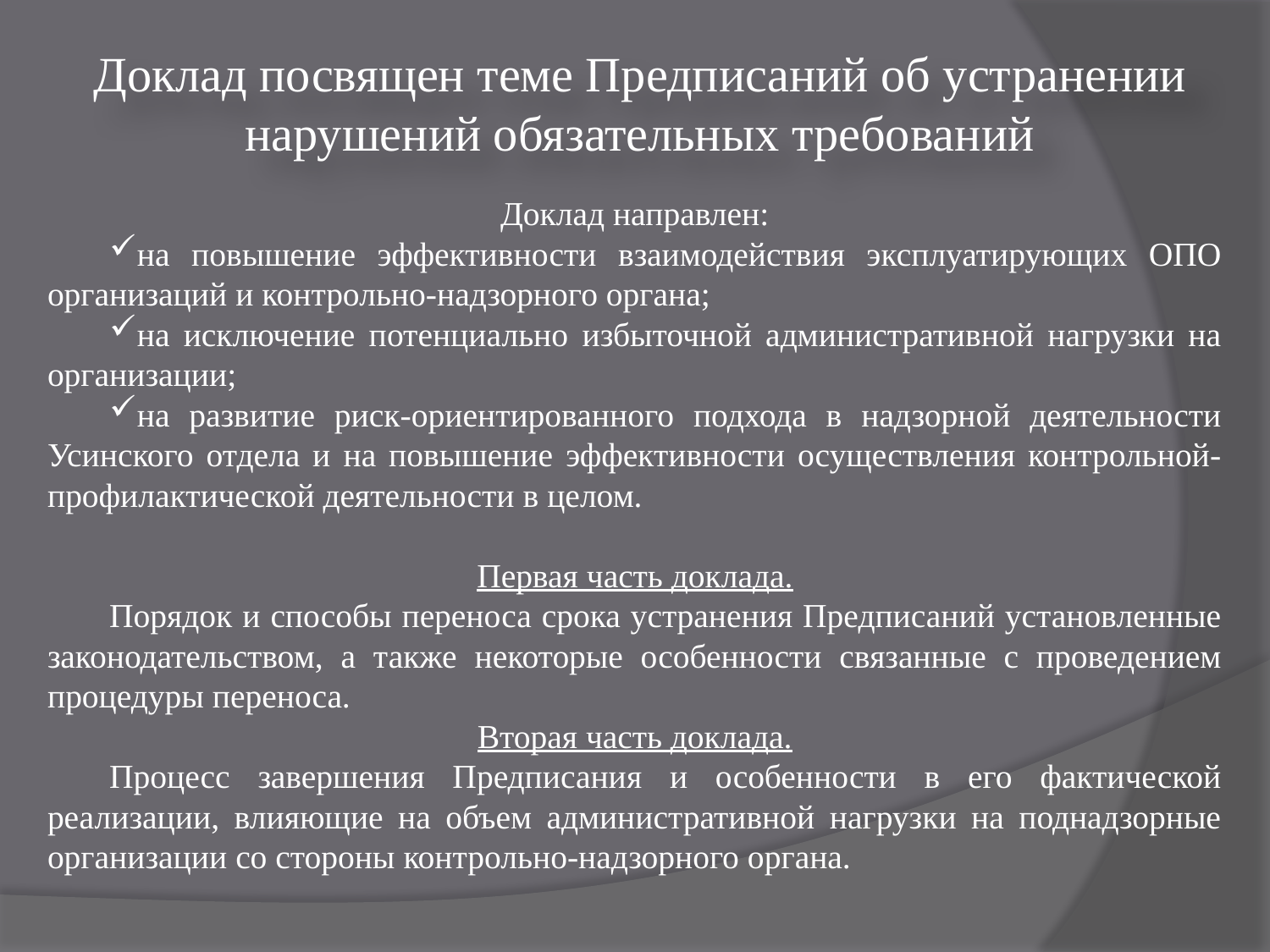

# Доклад посвящен теме Предписаний об устранении нарушений обязательных требований
Доклад направлен:
на повышение эффективности взаимодействия эксплуатирующих ОПО организаций и контрольно-надзорного органа;
на исключение потенциально избыточной административной нагрузки на организации;
на развитие риск-ориентированного подхода в надзорной деятельности Усинского отдела и на повышение эффективности осуществления контрольной-профилактической деятельности в целом.

Первая часть доклада.
Порядок и способы переноса срока устранения Предписаний установленные законодательством, а также некоторые особенности связанные с проведением процедуры переноса.
Вторая часть доклада.
Процесс завершения Предписания и особенности в его фактической реализации, влияющие на объем административной нагрузки на поднадзорные организации со стороны контрольно-надзорного органа.